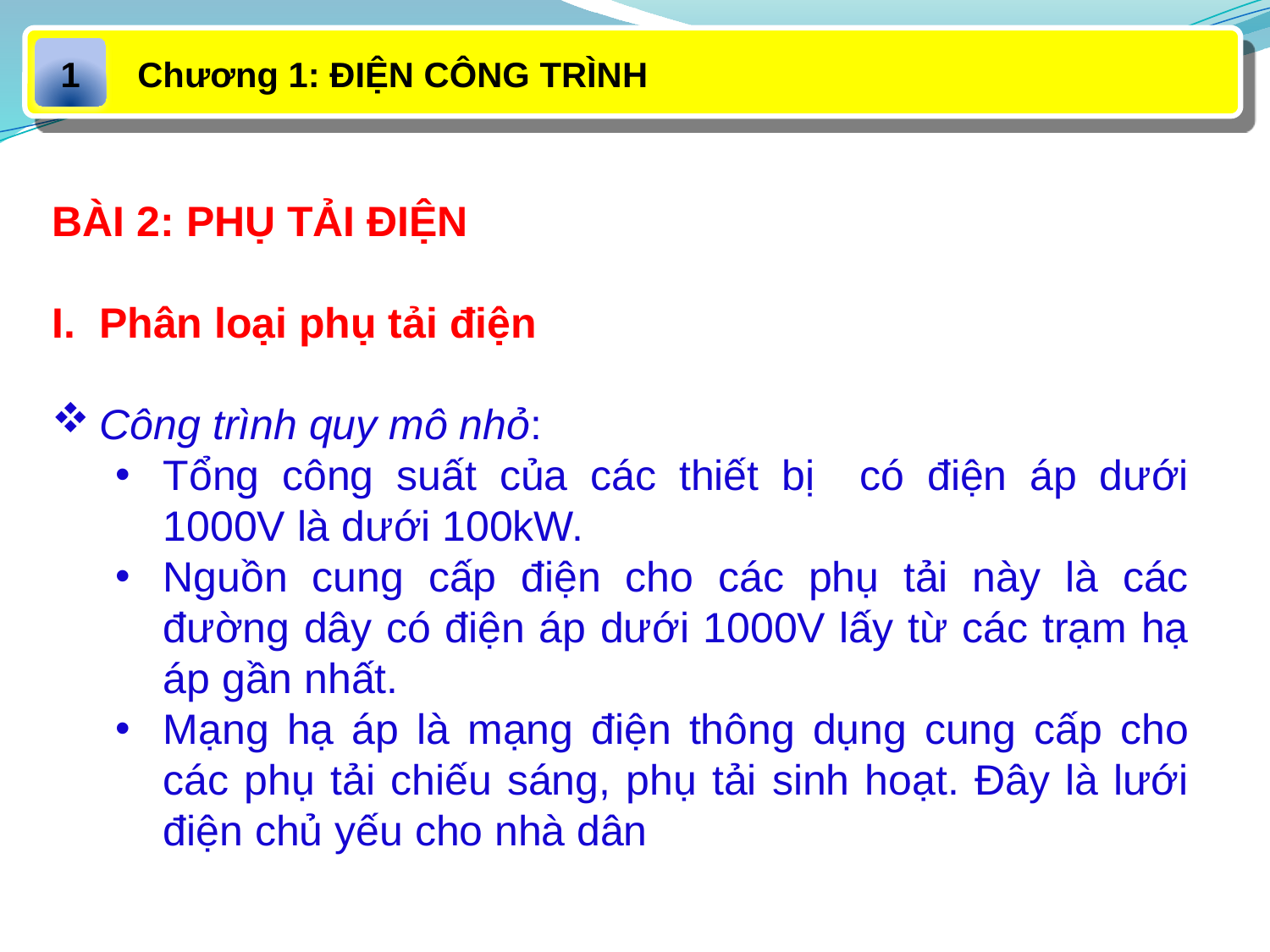

Chương 1: ĐIỆN CÔNG TRÌNH
1

BÀI 2: PHỤ TẢI ĐIỆN

I.  Phân loại phụ tải điện

Công trình quy mô nhỏ:
Tổng công suất của các thiết bị  có điện áp dưới 1000V là dưới 100kW.
Nguồn cung cấp điện cho các phụ tải này là các đường dây có điện áp dưới 1000V lấy từ các trạm hạ áp gần nhất.
Mạng hạ áp là mạng điện thông dụng cung cấp cho các phụ tải chiếu sáng, phụ tải sinh hoạt. Đây là lưới điện chủ yếu cho nhà dân